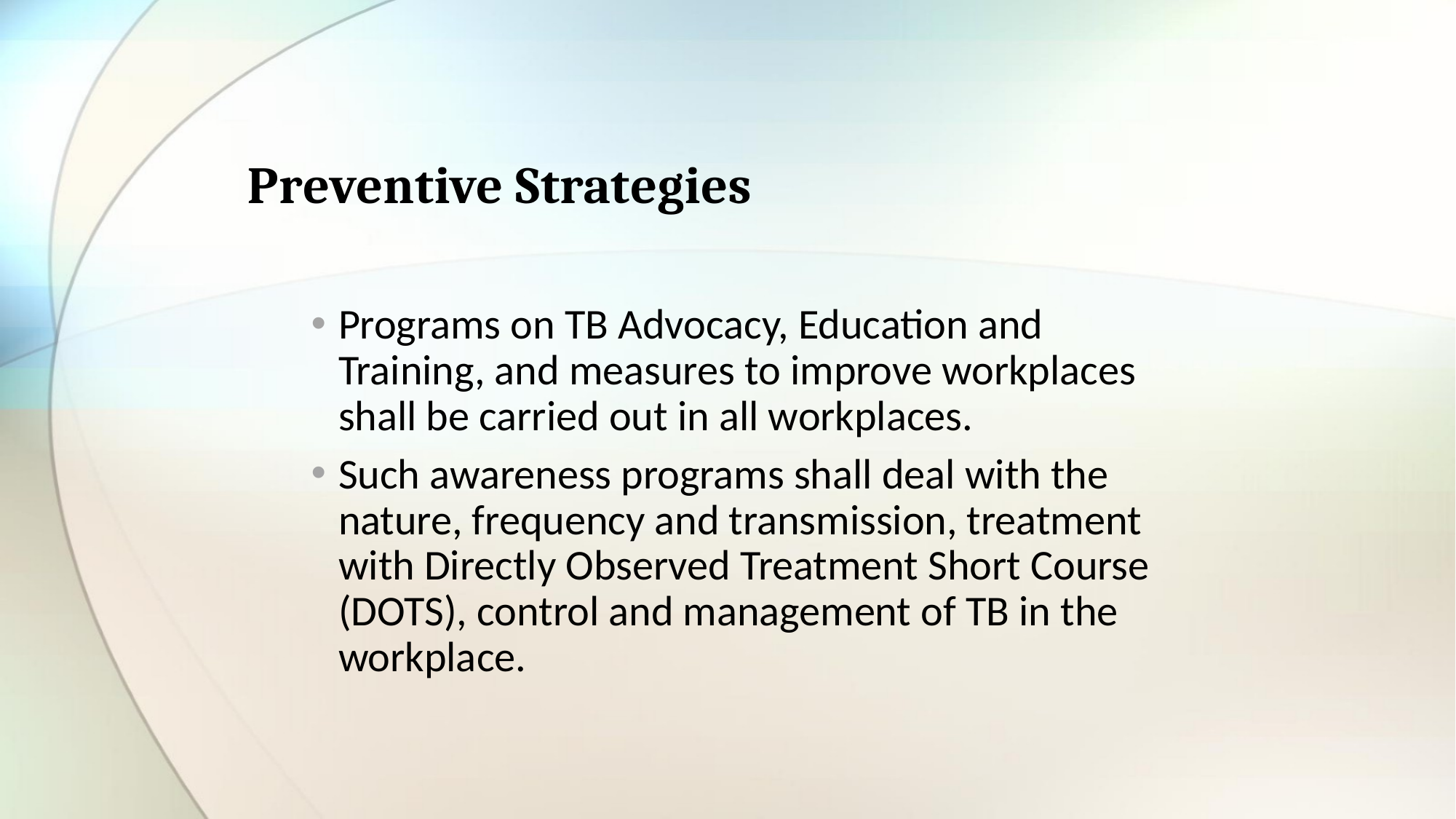

# Preventive Strategies
Programs on TB Advocacy, Education and Training, and measures to improve workplaces shall be carried out in all workplaces.
Such awareness programs shall deal with the nature, frequency and transmission, treatment with Directly Observed Treatment Short Course (DOTS), control and management of TB in the workplace.